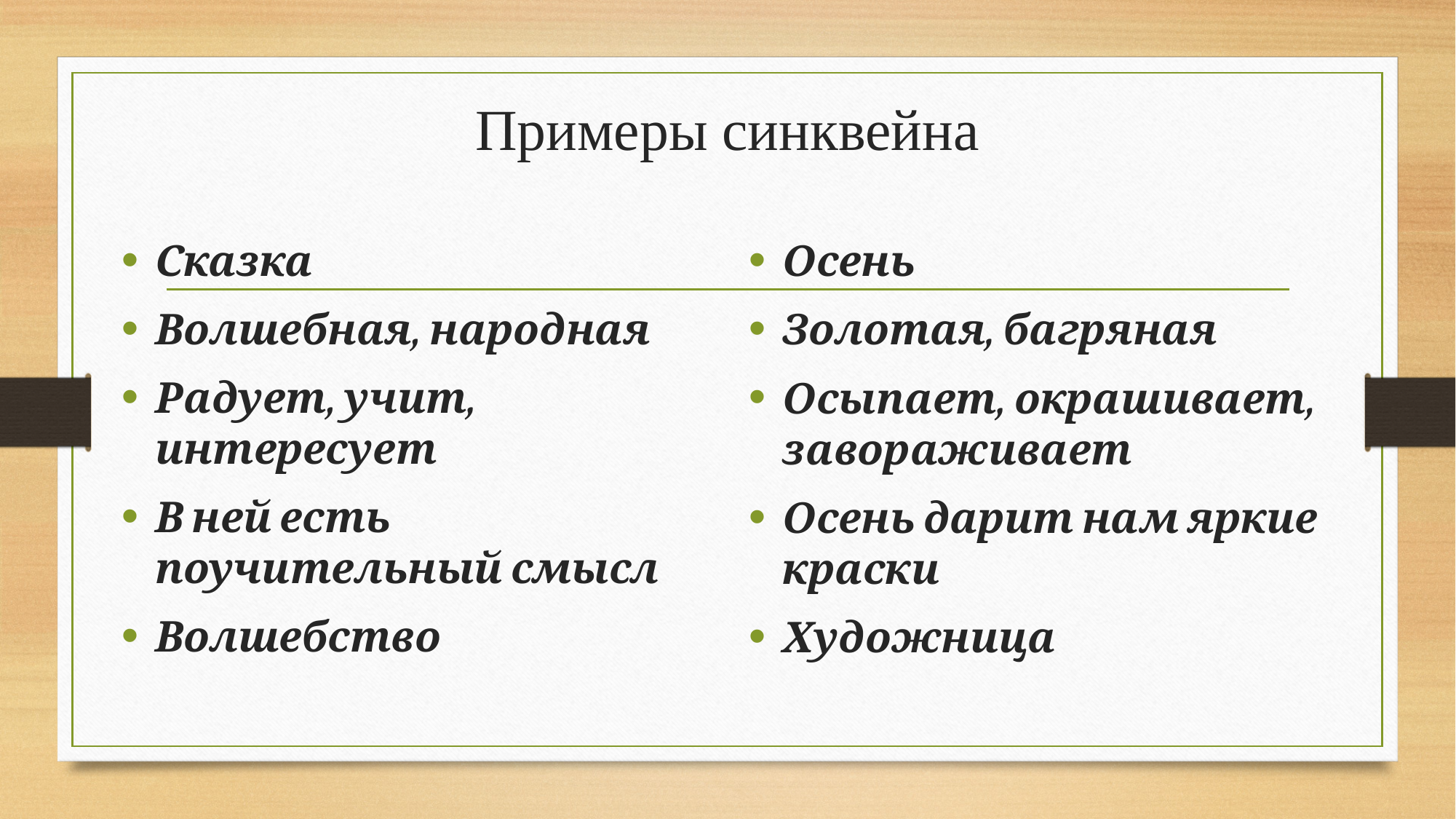

# Примеры синквейна
Сказка
Волшебная, народная
Радует, учит, интересует
В ней есть поучительный смысл
Волшебство

Осень
Золотая, багряная
Осыпает, окрашивает, завораживает
Осень дарит нам яркие краски
Художница